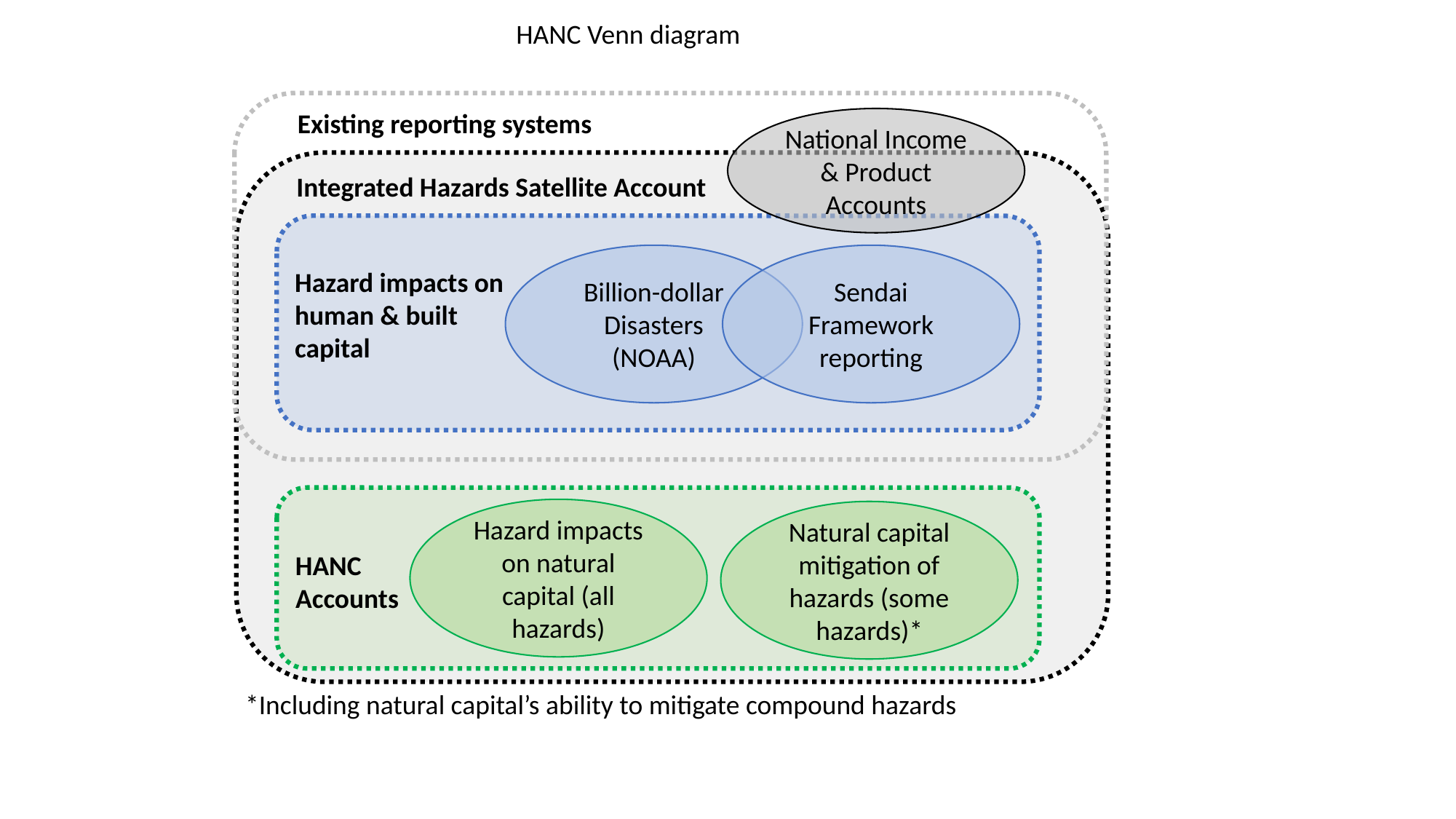

HANC Venn diagram

Existing reporting systems
National Income & Product Accounts

Integrated Hazards Satellite Account

Billion-dollar Disasters (NOAA)
Sendai Framework reporting
Hazard impacts on human & built
capital

Hazard impacts on natural capital (all hazards)
Natural capital mitigation of hazards (some hazards)*
HANC
Accounts
*Including natural capital’s ability to mitigate compound hazards